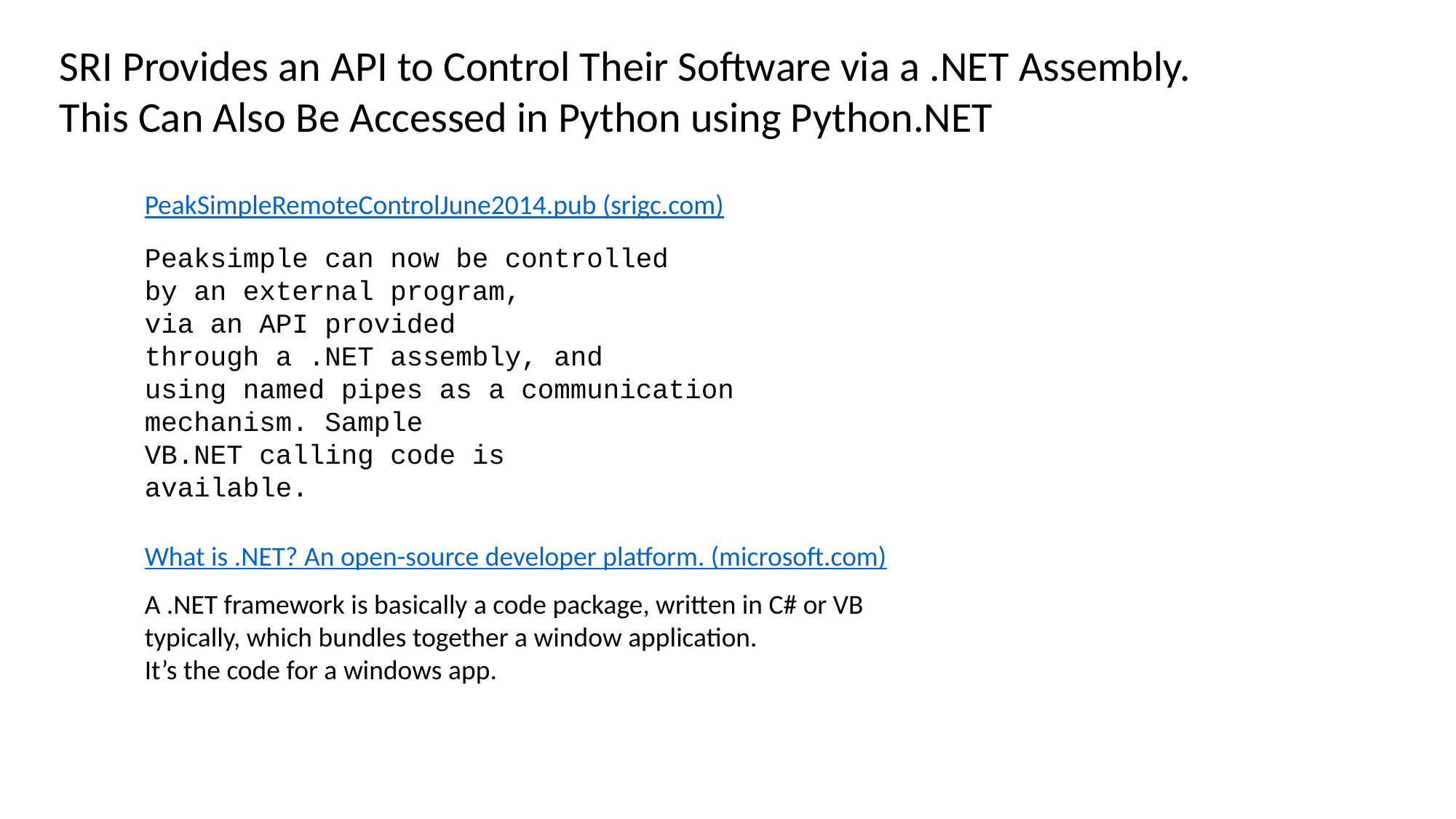

SRI Provides an API to Control Their Software via a .NET Assembly.
This Can Also Be Accessed in Python using Python.NET
PeakSimpleRemoteControlJune2014.pub (srigc.com)
Peaksimple can now be controlled
by an external program,
via an API provided
through a .NET assembly, and
using named pipes as a communication
mechanism. Sample
VB.NET calling code is
available.
What is .NET? An open-source developer platform. (microsoft.com)
A .NET framework is basically a code package, written in C# or VB typically, which bundles together a window application.
It’s the code for a windows app.